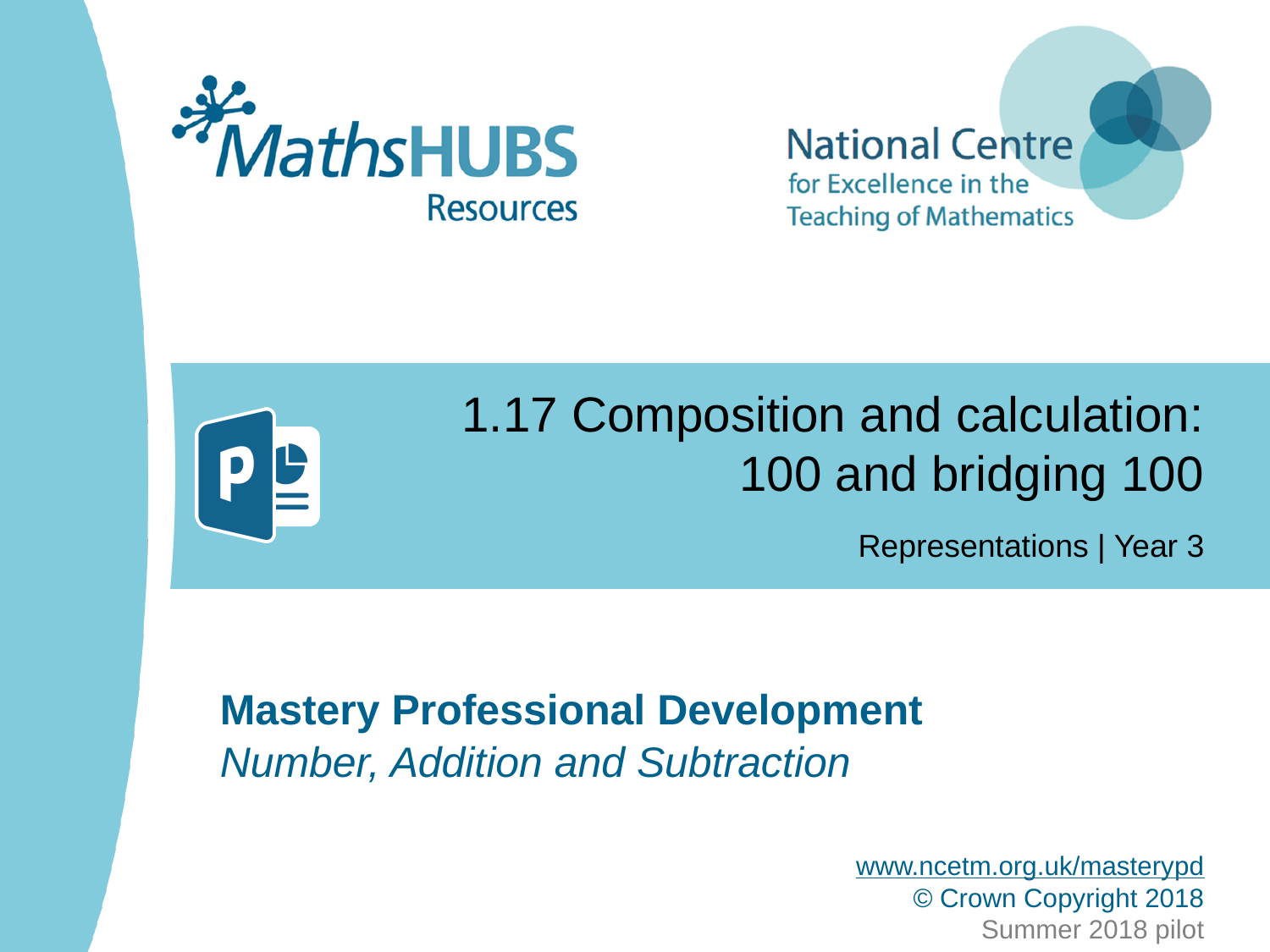

# 1.17 Composition and calculation: 100 and bridging 100
Representations | Year 3
Number, Addition and Subtraction